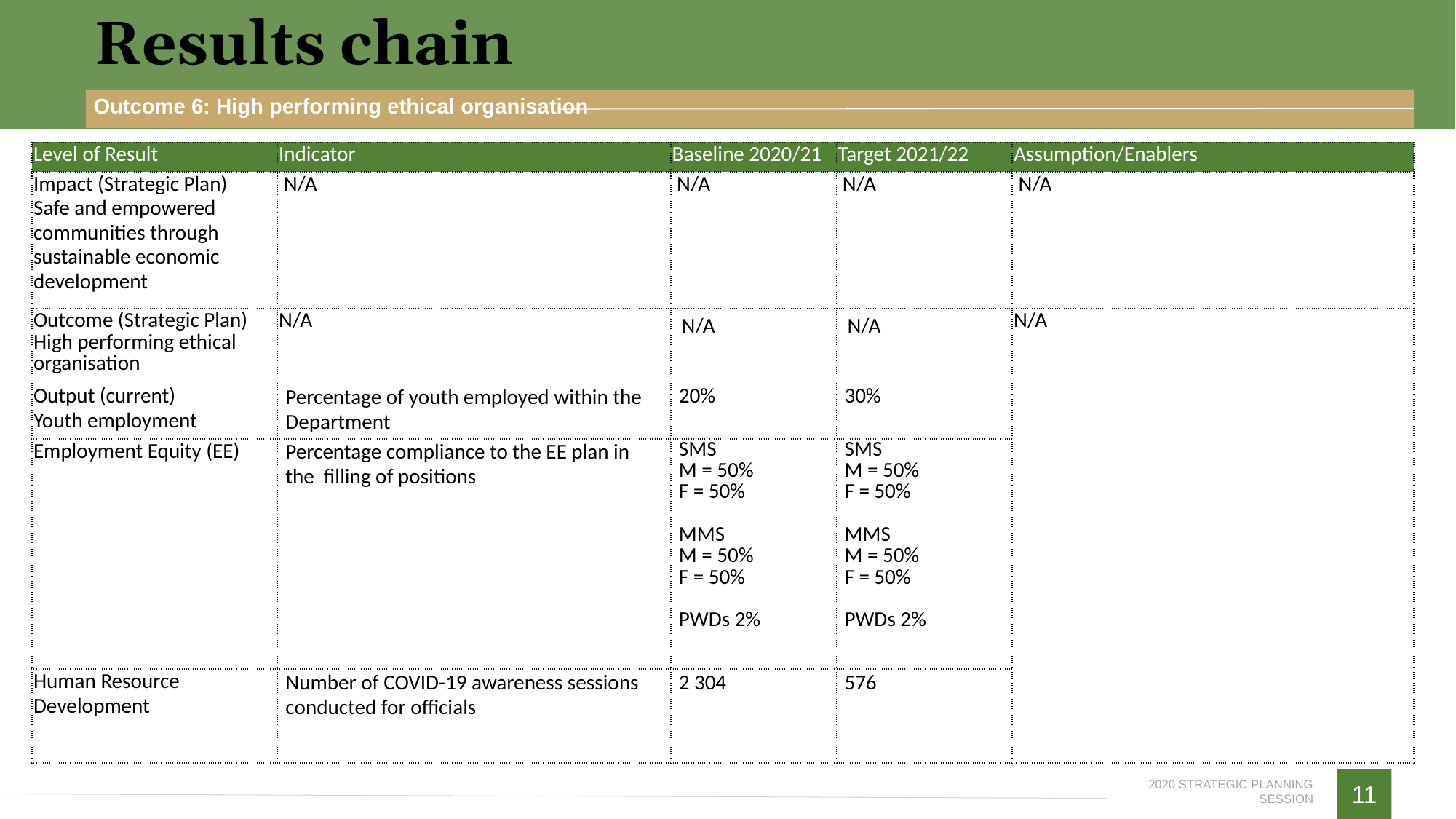

Results chain
Outcome 6: High performing ethical organisation
| Level of Result | Indicator | Baseline 2020/21 | Target 2021/22 | Assumption/Enablers |
| --- | --- | --- | --- | --- |
| Impact (Strategic Plan) Safe and empowered communities through sustainable economic development | N/A | N/A | N/A | N/A |
| Outcome (Strategic Plan) High performing ethical organisation | N/A | N/A | N/A | N/A |
| Output (current) Youth employment | Percentage of youth employed within the Department | 20% | 30% |  |
| Employment Equity (EE) | Percentage compliance to the EE plan in the filling of positions | SMS M = 50% F = 50%   MMS M = 50% F = 50% PWDs 2% | SMS M = 50% F = 50%   MMS M = 50% F = 50% PWDs 2% |  |
| Human Resource Development | Number of COVID-19 awareness sessions conducted for officials | 2 304 | 576 |  |